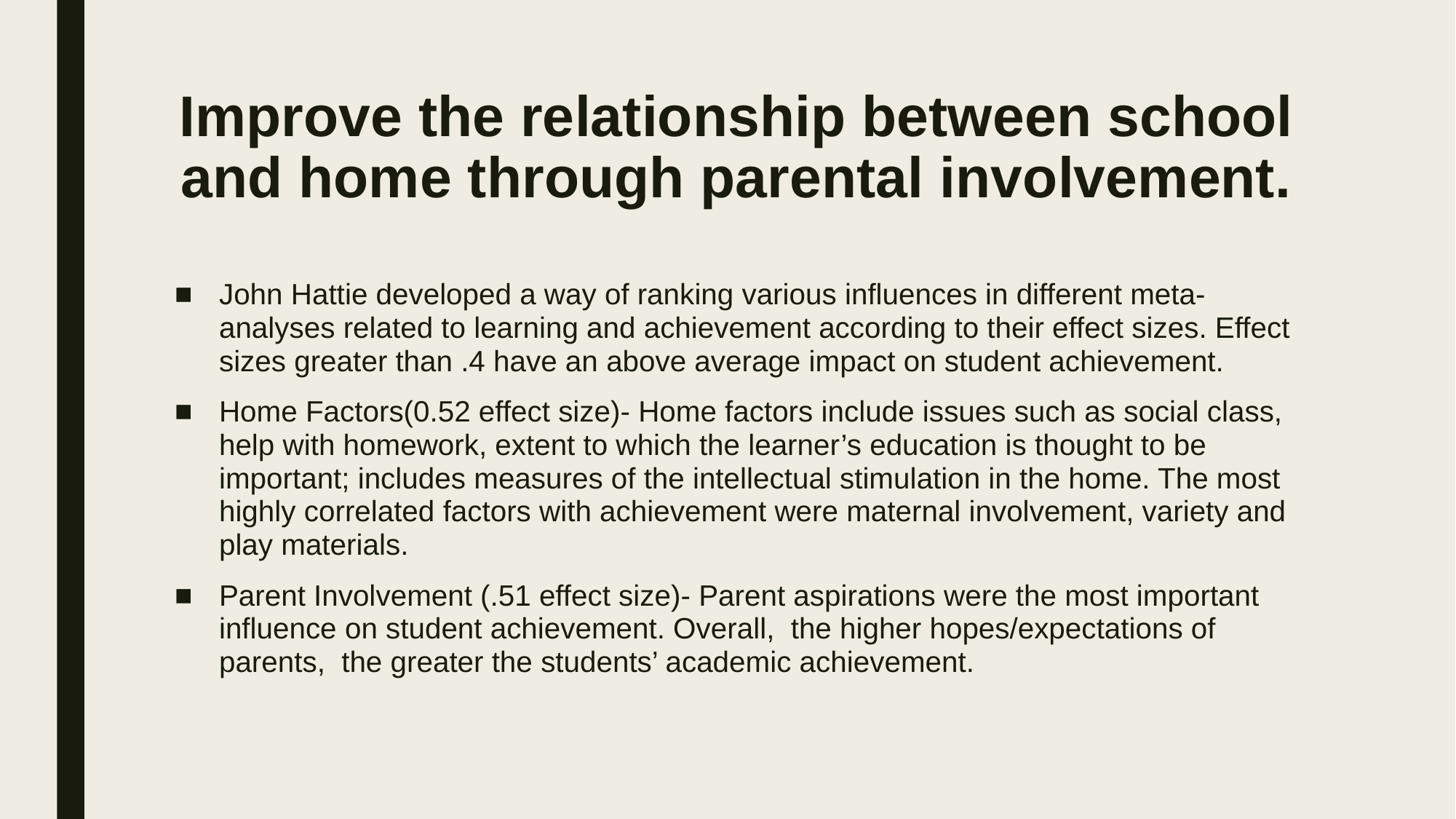

# Improve the relationship between school and home through parental involvement.
John Hattie developed a way of ranking various influences in different meta-analyses related to learning and achievement according to their effect sizes. Effect sizes greater than .4 have an above average impact on student achievement.
Home Factors(0.52 effect size)- Home factors include issues such as social class, help with homework, extent to which the learner’s education is thought to be important; includes measures of the intellectual stimulation in the home. The most highly correlated factors with achievement were maternal involvement, variety and play materials.
Parent Involvement (.51 effect size)- Parent aspirations were the most important influence on student achievement. Overall,  the higher hopes/expectations of parents,  the greater the students’ academic achievement.